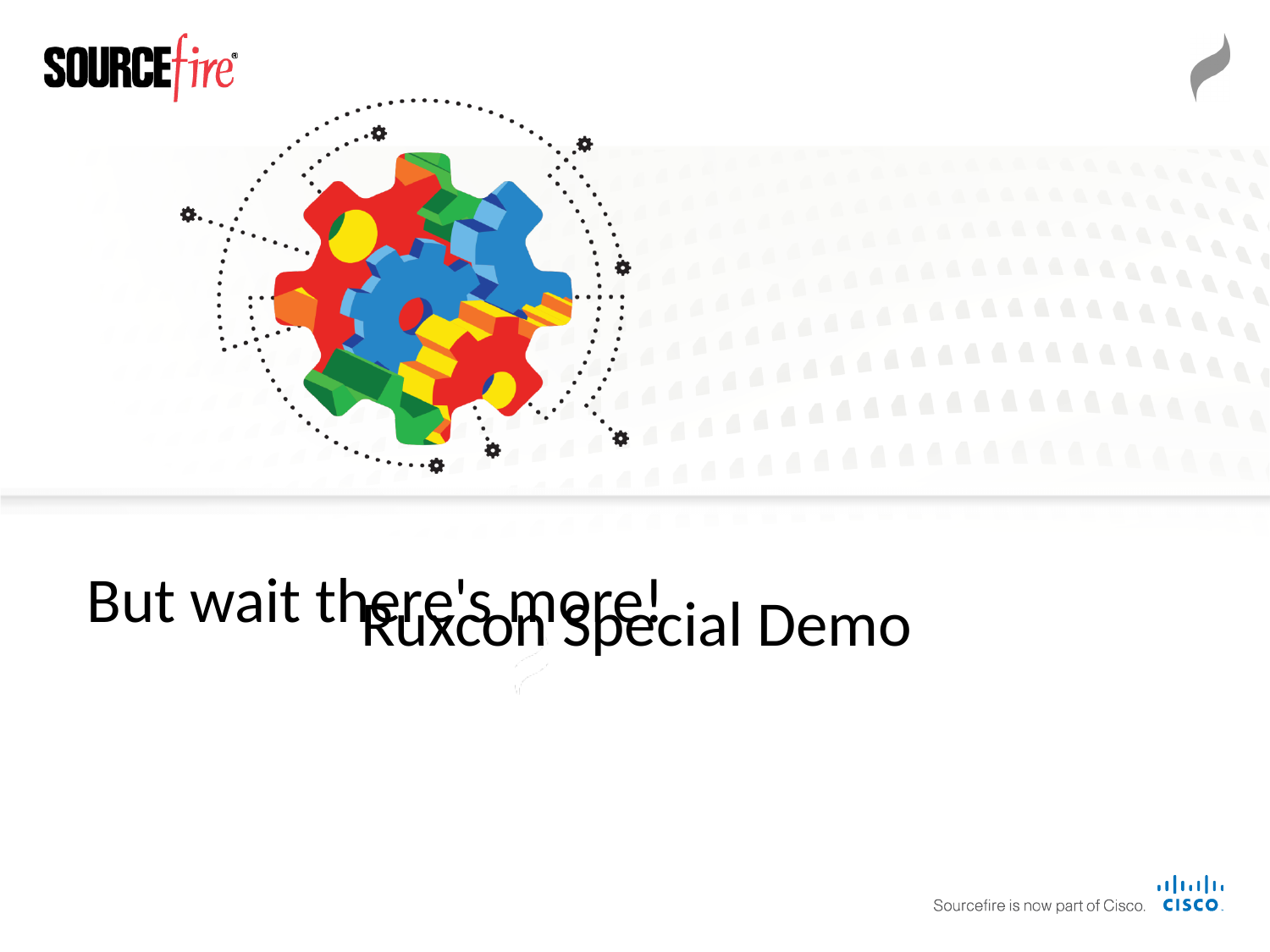

But wait there's more!
Ruxcon Special Demo